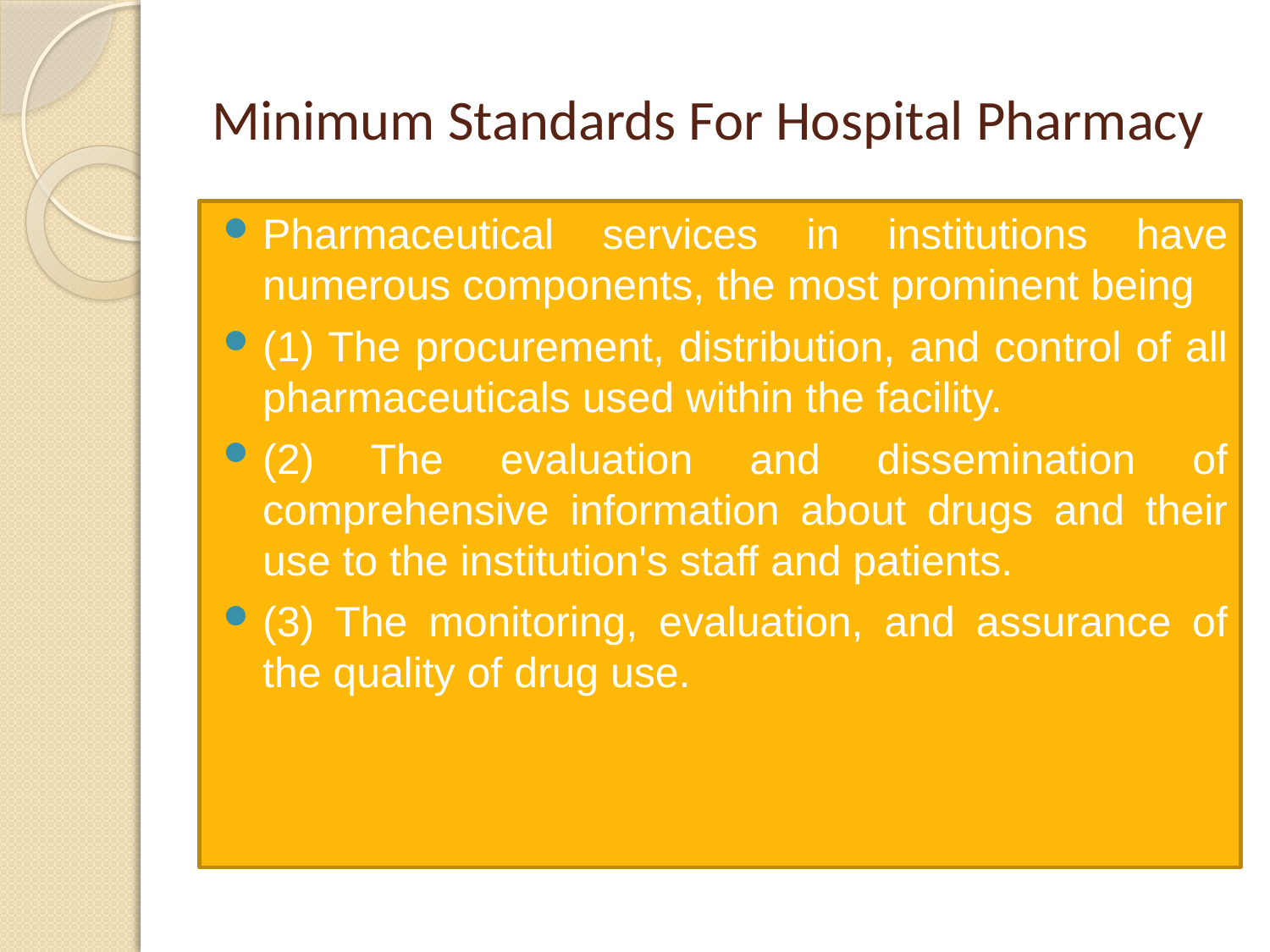

# Minimum Standards For Hospital Pharmacy
Pharmaceutical services in institutions have numerous components, the most prominent being
(1) The procurement, distribution, and control of all pharmaceuticals used within the facility.
(2) The evaluation and dissemination of comprehensive information about drugs and their use to the institution's staff and patients.
(3) The monitoring, evaluation, and assurance of the quality of drug use.